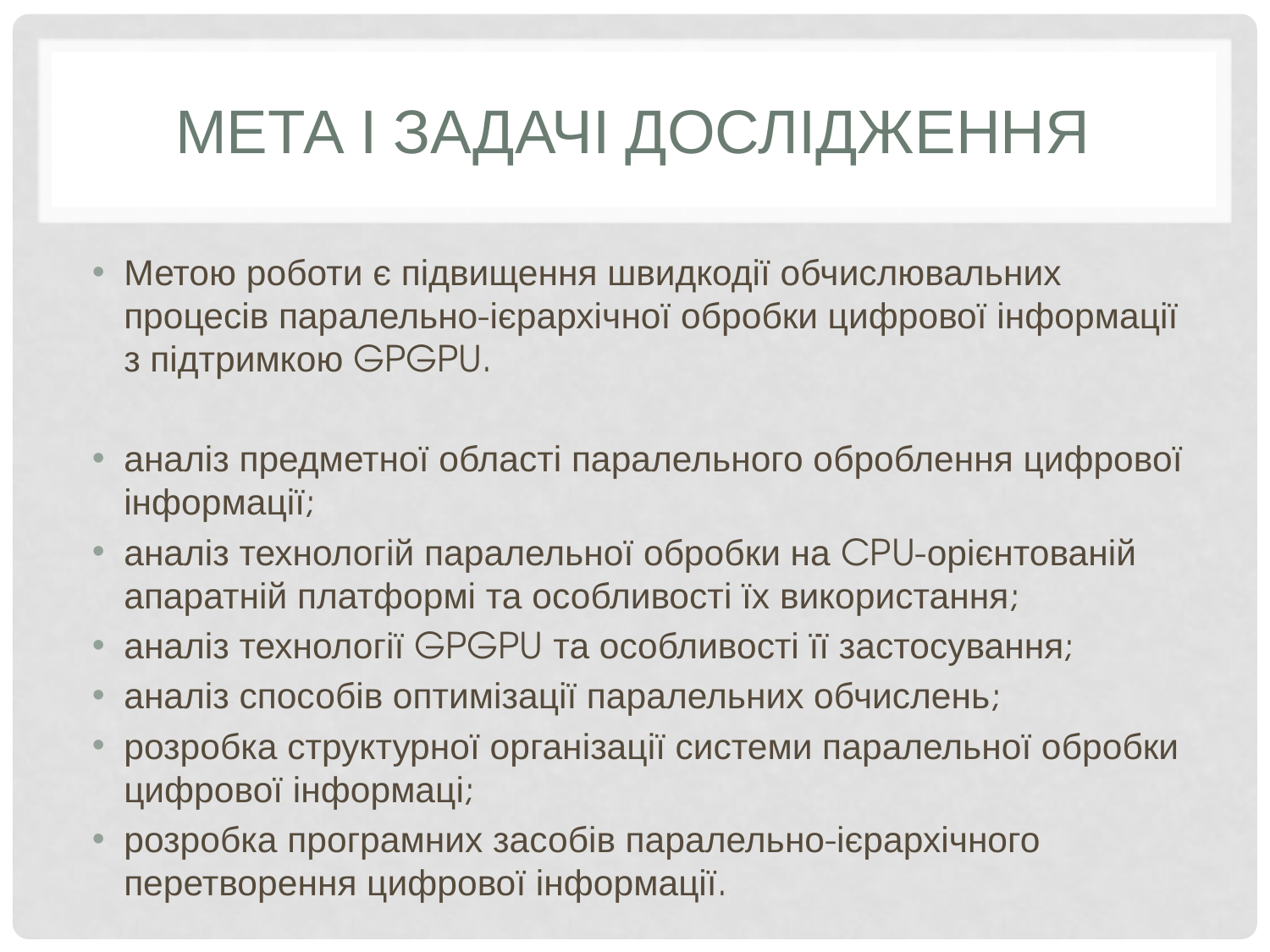

# Мета і задачі дослідження
Метою роботи є підвищення швидкодії обчислювальних процесів паралельно-ієрархічної обробки цифрової інформації з підтримкою GPGPU.

аналіз предметної області паралельного оброблення цифрової інформації;
аналіз технологій паралельної обробки на CPU-орієнтованій апаратній платформі та особливості їх використання;
аналіз технології GPGPU та особливості її застосування;
аналіз способів оптимізації паралельних обчислень;
розробка структурної організації системи паралельної обробки цифрової інформаці;
розробка програмних засобів паралельно-ієрархічного перетворення цифрової інформації.